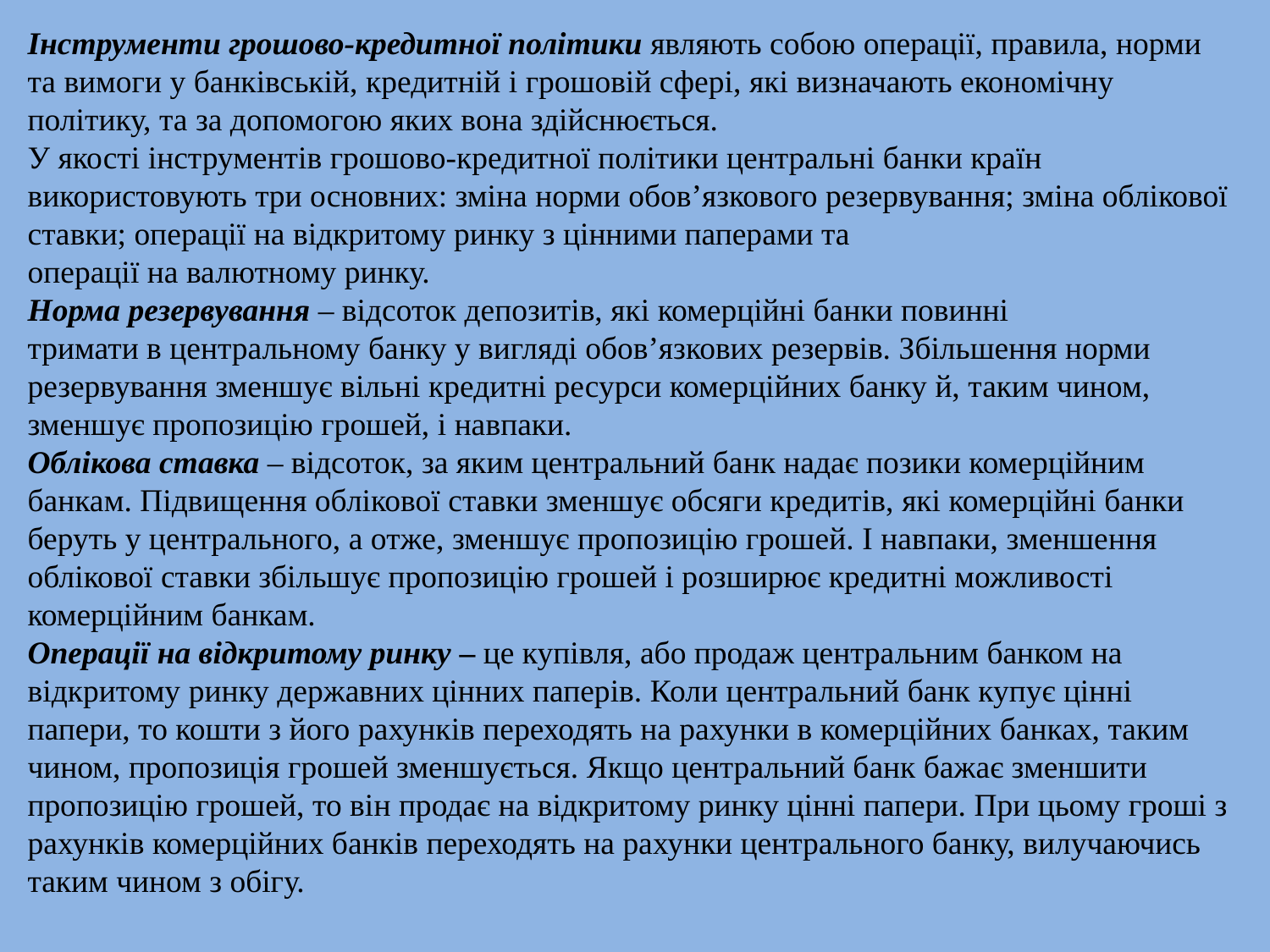

Інструменти грошово-кредитної політики являють собою операції, правила, норми та вимоги у банківській, кредитній і грошовій сфері, які визначають економічну політику, та за допомогою яких вона здійснюється.
У якості інструментів грошово-кредитної політики центральні банки країн використовують три основних: зміна норми обов’язкового резервування; зміна облікової ставки; операції на відкритому ринку з цінними паперами та
операції на валютному ринку.
Норма резервування – відсоток депозитів, які комерційні банки повинні
тримати в центральному банку у вигляді обов’язкових резервів. Збільшення норми резервування зменшує вільні кредитні ресурси комерційних банку й, таким чином, зменшує пропозицію грошей, і навпаки.
Облікова ставка – відсоток, за яким центральний банк надає позики комерційним банкам. Підвищення облікової ставки зменшує обсяги кредитів, які комерційні банки беруть у центрального, а отже, зменшує пропозицію грошей. І навпаки, зменшення облікової ставки збільшує пропозицію грошей і розширює кредитні можливості комерційним банкам.
Операції на відкритому ринку – це купівля, або продаж центральним банком на відкритому ринку державних цінних паперів. Коли центральний банк купує цінні папери, то кошти з його рахунків переходять на рахунки в комерційних банках, таким чином, пропозиція грошей зменшується. Якщо центральний банк бажає зменшити пропозицію грошей, то він продає на відкритому ринку цінні папери. При цьому гроші з рахунків комерційних банків переходять на рахунки центрального банку, вилучаючись таким чином з обігу.